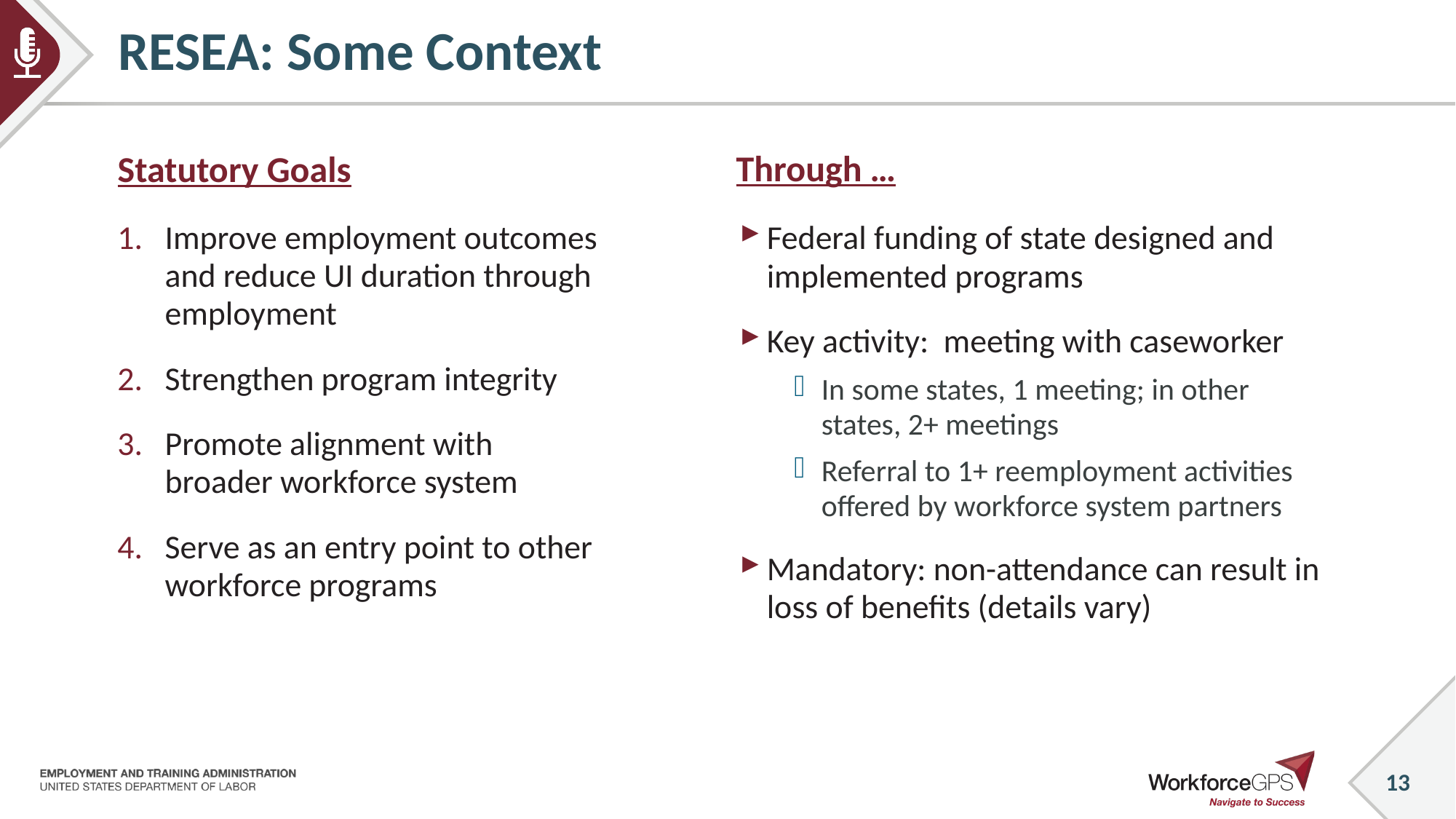

# RESEA: Some Context
Through …
Statutory Goals
Improve employment outcomes and reduce UI duration through employment
Strengthen program integrity
Promote alignment with broader workforce system
Serve as an entry point to other workforce programs

Federal funding of state designed and implemented programs
Key activity:  meeting with caseworker
In some states, 1 meeting; in other states, 2+ meetings
Referral to 1+ reemployment activities offered by workforce system partners
Mandatory: non-attendance can result in loss of benefits (details vary)
13